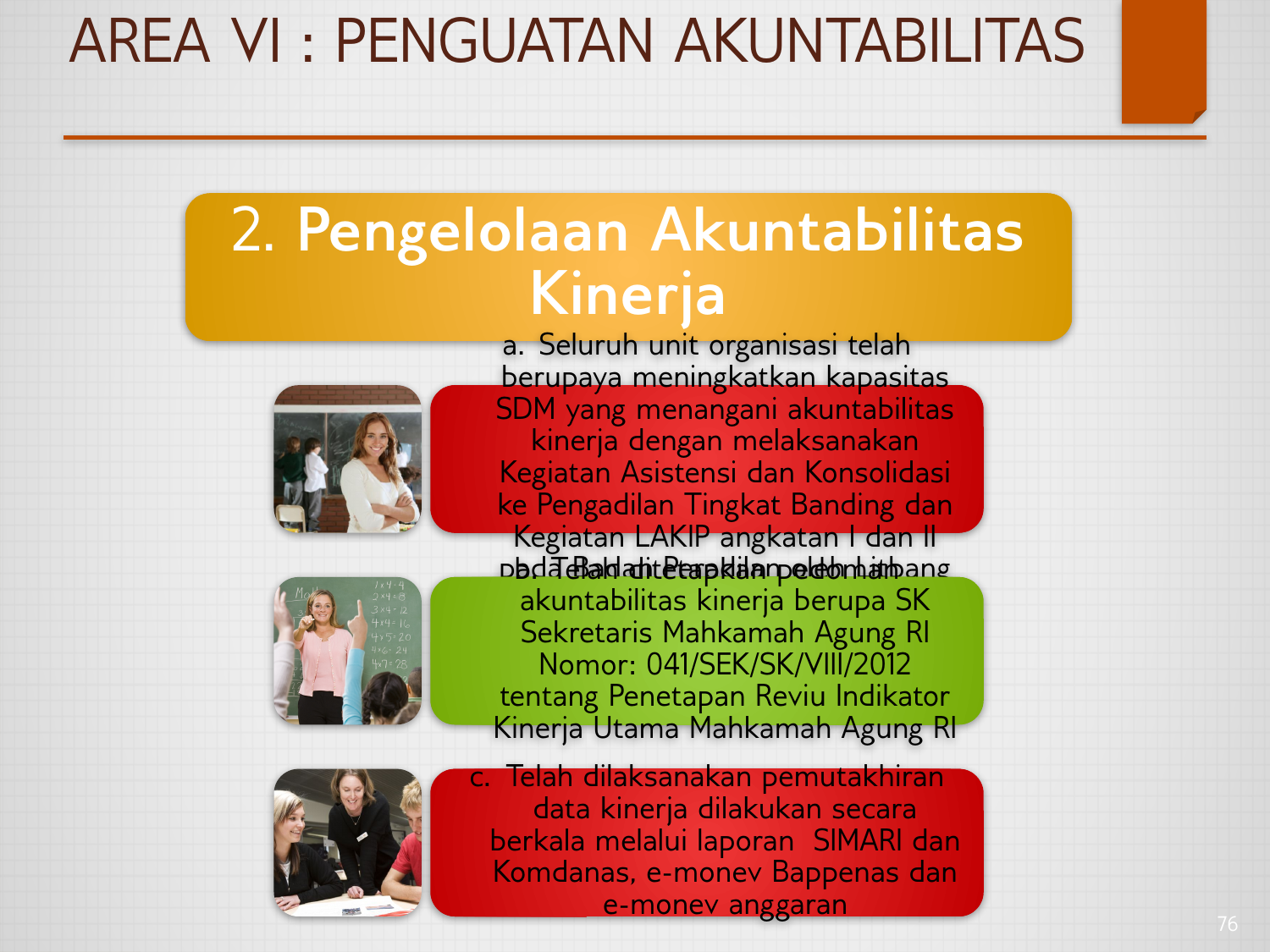

# AREA VI : PENGUATAN AKUNTABILITAS
2. Pengelolaan Akuntabilitas Kinerja
c. 	Telah dilaksanakan pemutakhiran data kinerja dilakukan secara berkala melalui laporan  SIMARI dan Komdanas, e-monev Bappenas dan e-monev anggaran
76